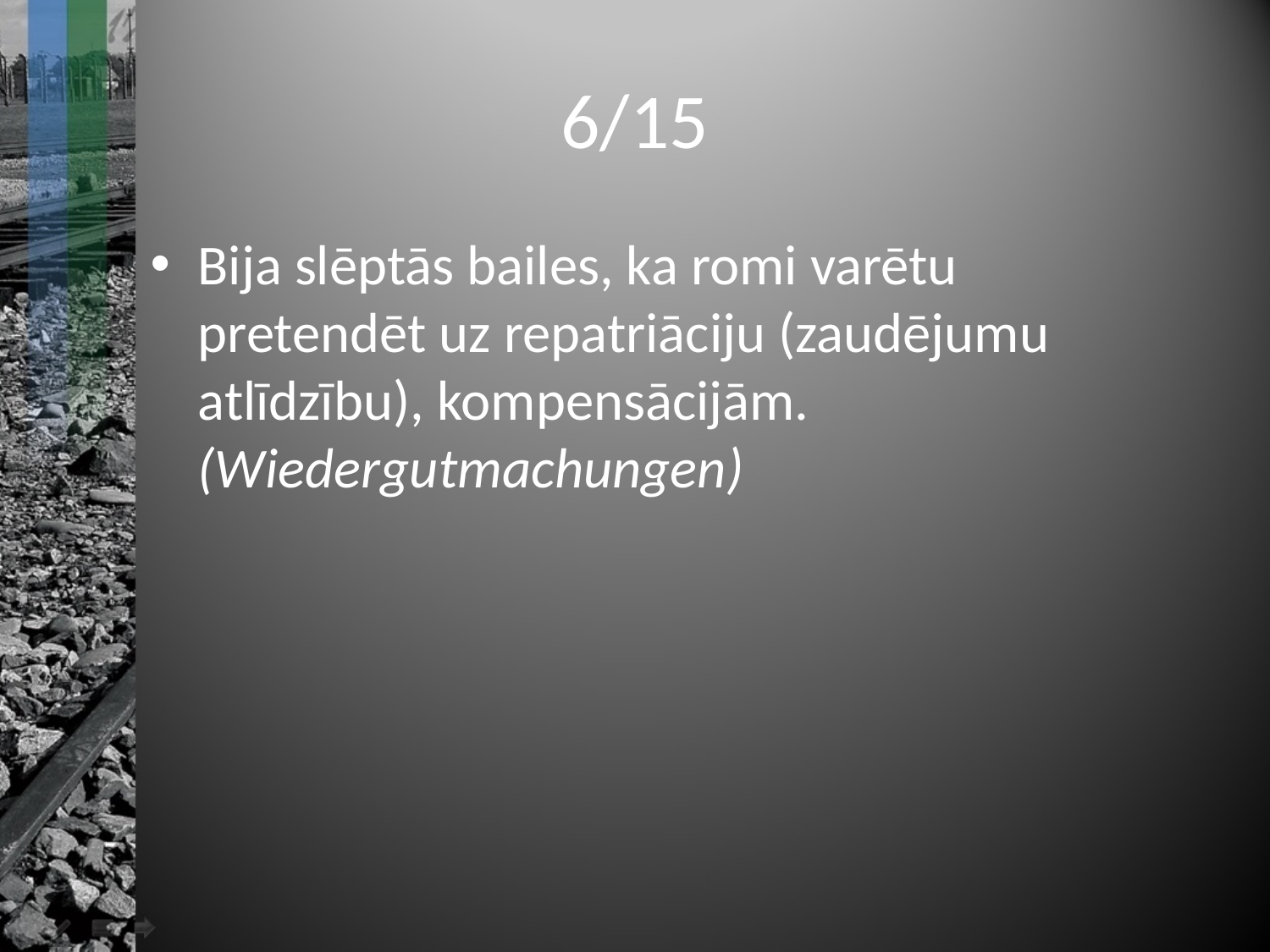

# 6/15
Bija slēptās bailes, ka romi varētu pretendēt uz repatriāciju (zaudējumu atlīdzību), kompensācijām. (Wiedergutmachungen)